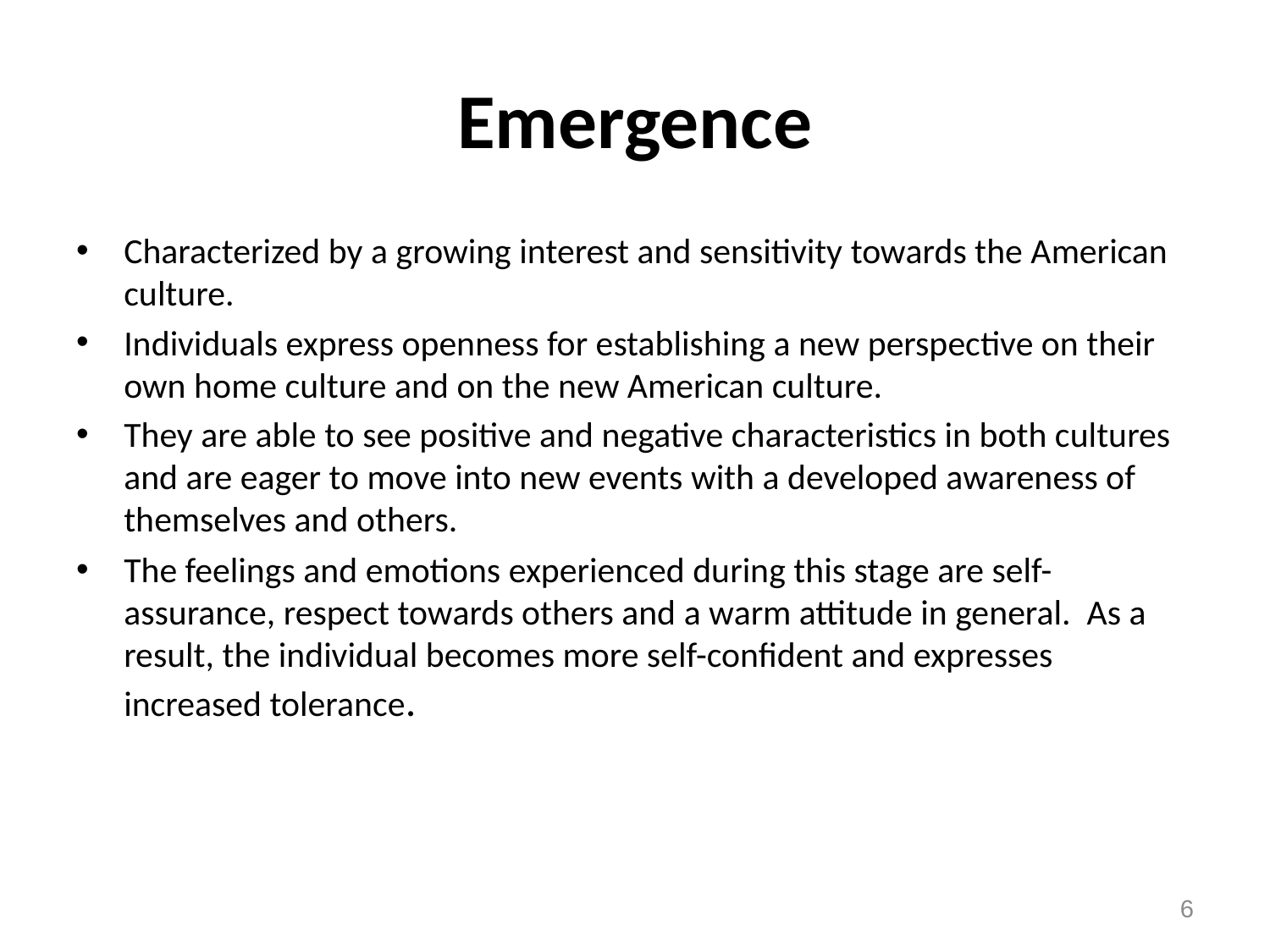

# Emergence
Characterized by a growing interest and sensitivity towards the American culture.
Individuals express openness for establishing a new perspective on their own home culture and on the new American culture.
They are able to see positive and negative characteristics in both cultures and are eager to move into new events with a developed awareness of themselves and others.
The feelings and emotions experienced during this stage are self-assurance, respect towards others and a warm attitude in general.  As a result, the individual becomes more self-confident and expresses increased tolerance.
6